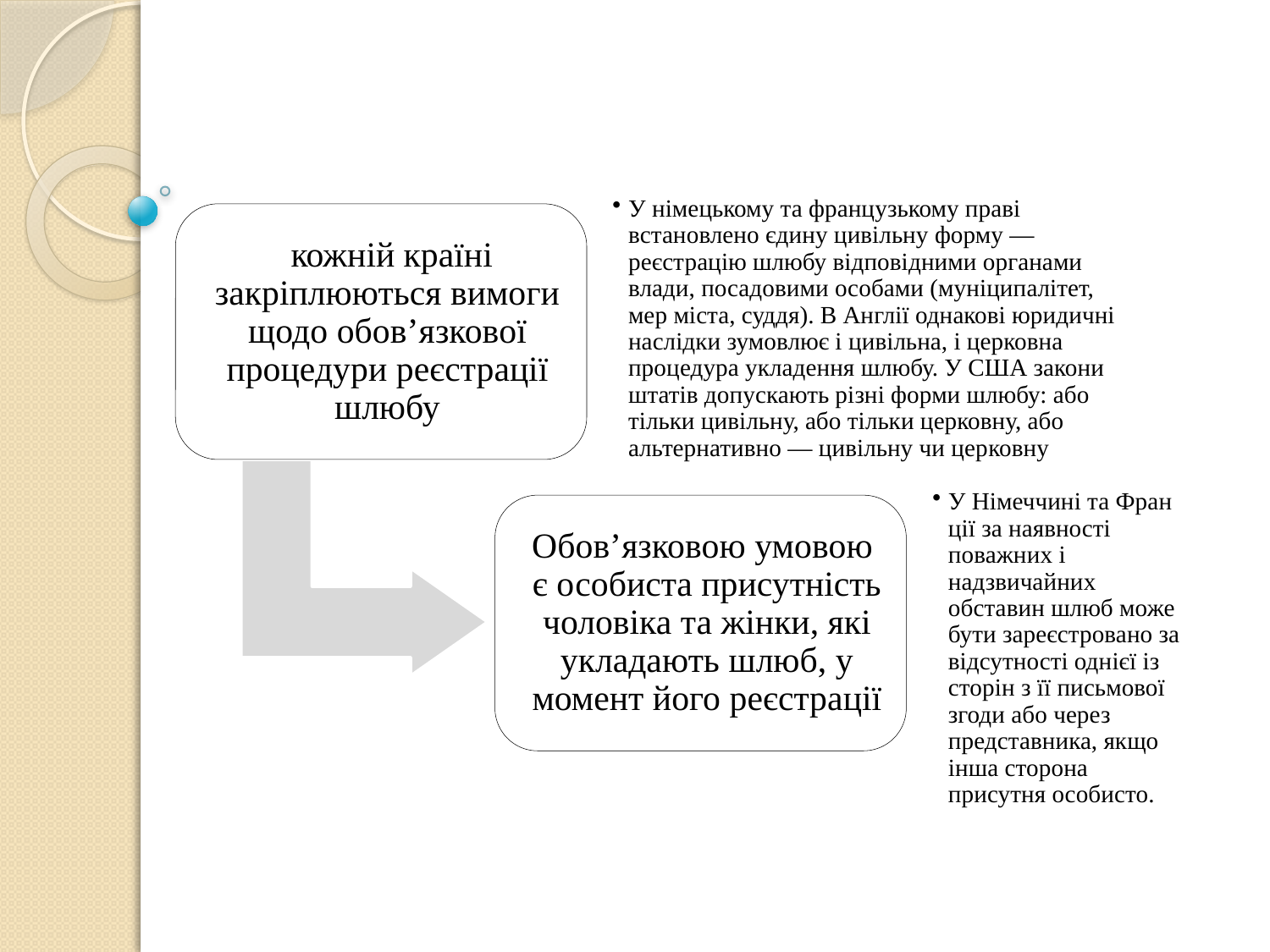

кожній країні закріплюються вимоги щодо обов’язкової процедури реєстрації шлюбу
У німецькому та французькому праві встановлено єдину цивільну форму — реєстрацію шлюбу відповідними органами влади, посадовими особами (муніципалітет, мер міста, суддя). В Англії однакові юридичні наслідки зумовлює і цивільна, і церковна процедура укладення шлюбу. У США закони штатів допускають різні форми шлюбу: або тільки цивільну, або тільки церковну, або альтернативно — цивільну чи цер­ковну
Обов’язковою умовою  є особиста присутність чоловіка та жінки, які укладають шлюб, у момент його реєстрації
У Німеччині та Фран­ції за наявності поважних і надзвичайних обставин шлюб може бути зареєстровано за відсутності однієї із сторін з її письмової згоди або через представника, якщо інша сторона присутня особисто.